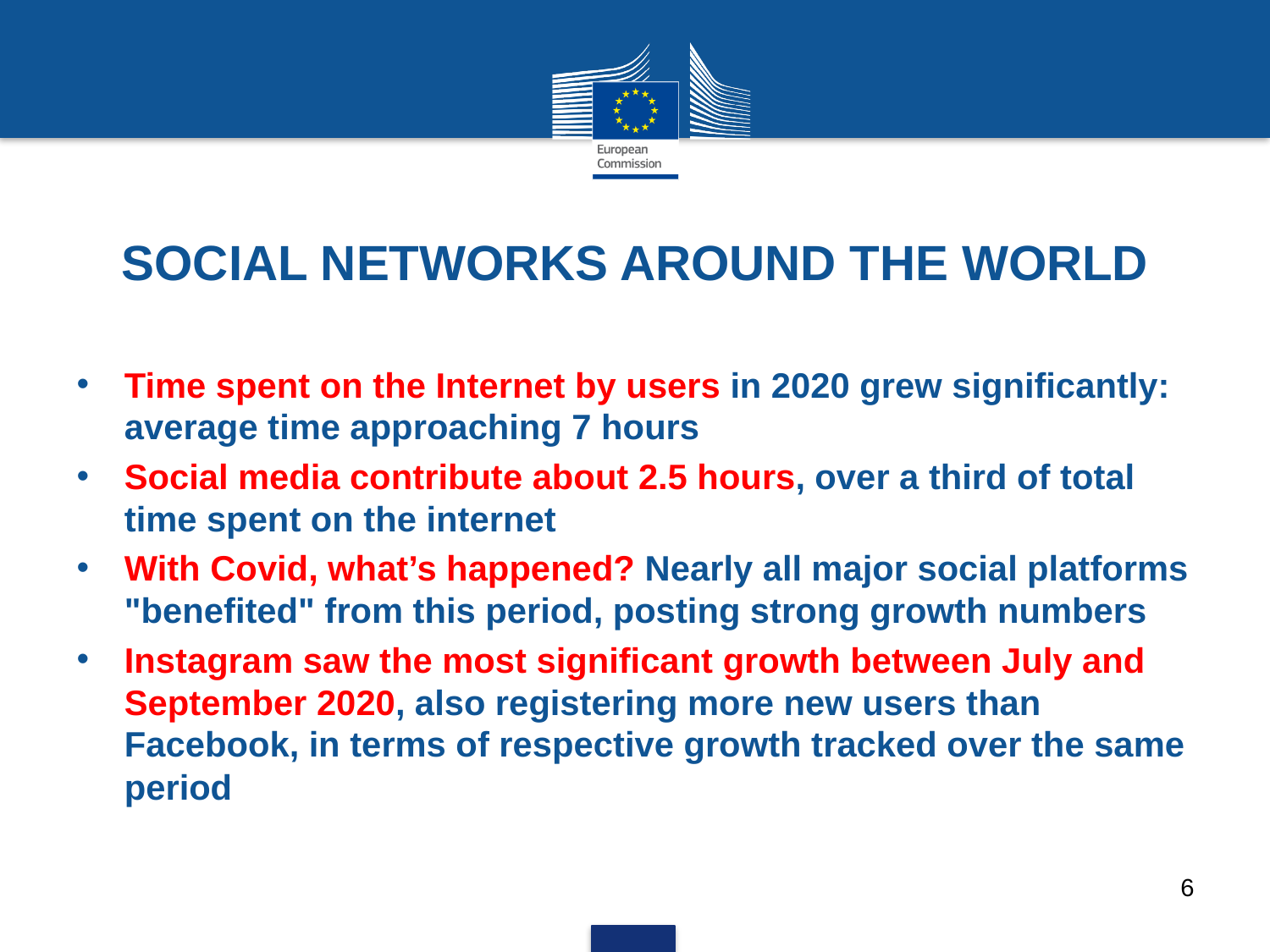

# SOCIAL NETWORKS AROUND THE WORLD
Time spent on the Internet by users in 2020 grew significantly: average time approaching 7 hours
Social media contribute about 2.5 hours, over a third of total time spent on the internet
With Covid, what’s happened? Nearly all major social platforms "benefited" from this period, posting strong growth numbers
Instagram saw the most significant growth between July and September 2020, also registering more new users than Facebook, in terms of respective growth tracked over the same period
6